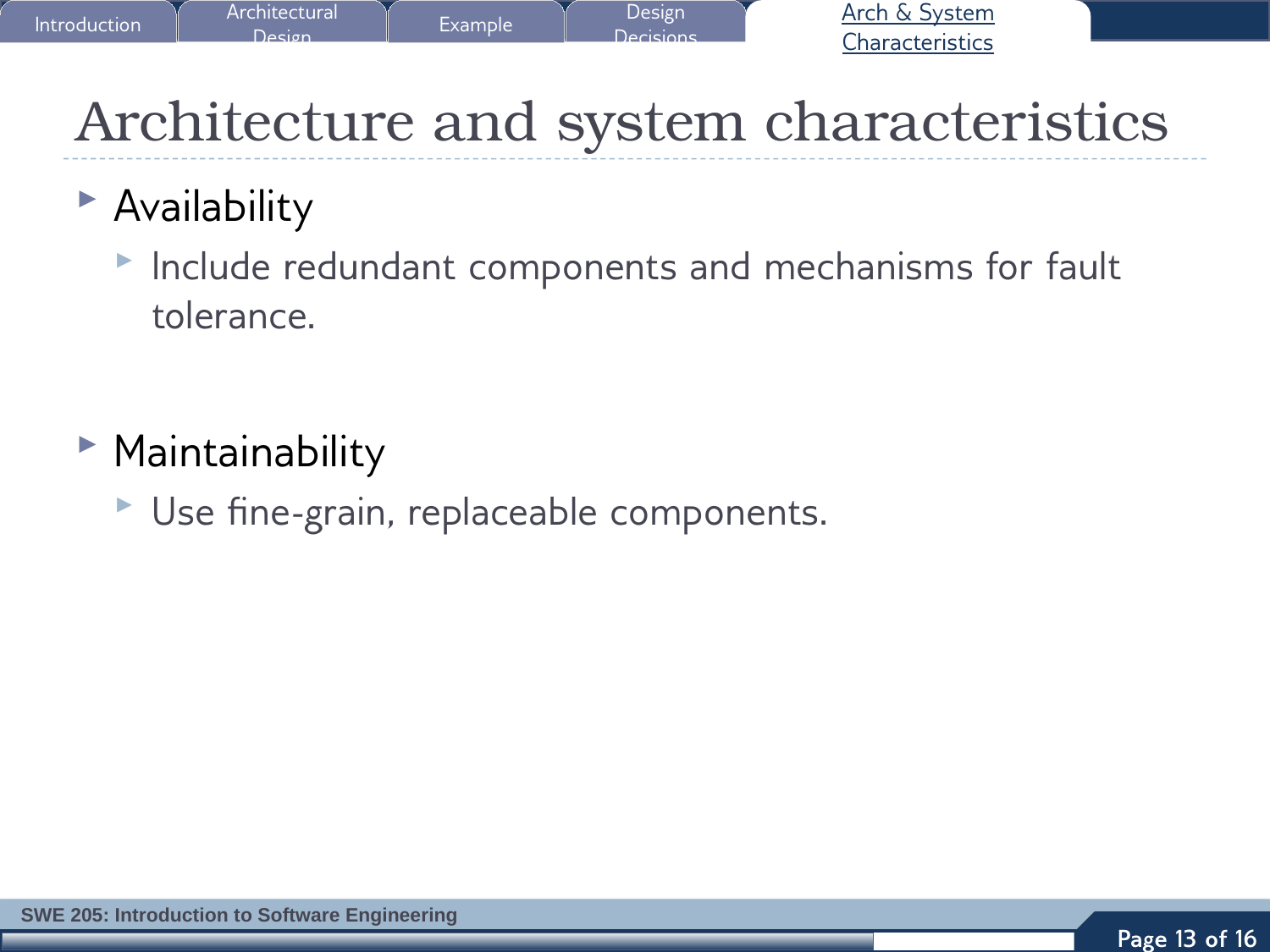

Introduction
Architectural Design
Example
Design Decisions
Arch & System Characteristics
# Architecture and system characteristics
Availability
Include redundant components and mechanisms for fault tolerance.

Maintainability
Use fine-grain, replaceable components.
13
Page 13 of 16